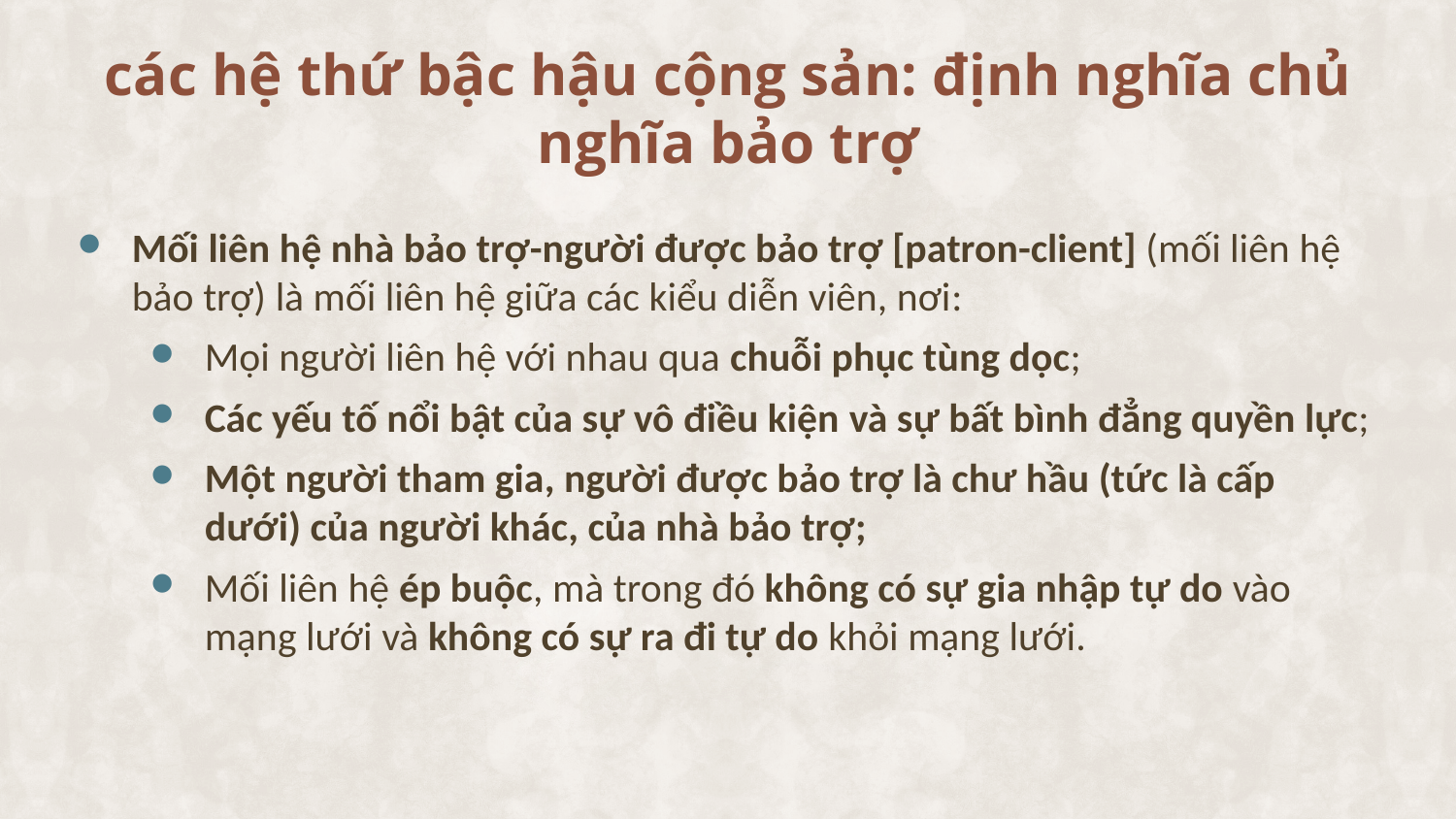

# các hệ thứ bậc hậu cộng sản: định nghĩa chủ nghĩa bảo trợ
Mối liên hệ nhà bảo trợ-người được bảo trợ [patron-client] (mối liên hệ bảo trợ) là mối liên hệ giữa các kiểu diễn viên, nơi:
Mọi người liên hệ với nhau qua chuỗi phục tùng dọc;
Các yếu tố nổi bật của sự vô điều kiện và sự bất bình đẳng quyền lực;
Một người tham gia, người được bảo trợ là chư hầu (tức là cấp dưới) của người khác, của nhà bảo trợ;
Mối liên hệ ép buộc, mà trong đó không có sự gia nhập tự do vào mạng lưới và không có sự ra đi tự do khỏi mạng lưới.